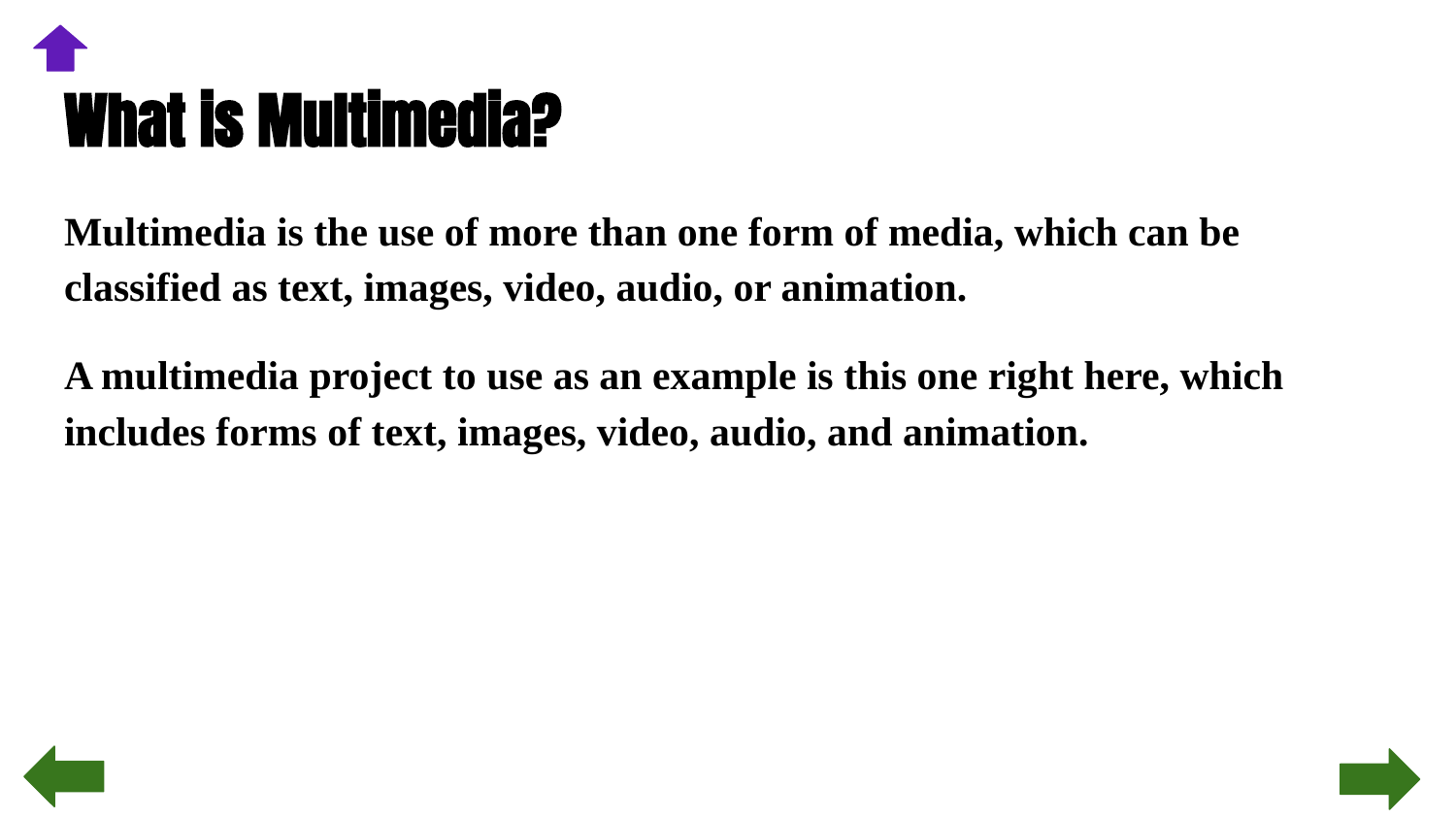

# What is Multimedia?
Multimedia is the use of more than one form of media, which can be classified as text, images, video, audio, or animation.
A multimedia project to use as an example is this one right here, which includes forms of text, images, video, audio, and animation.